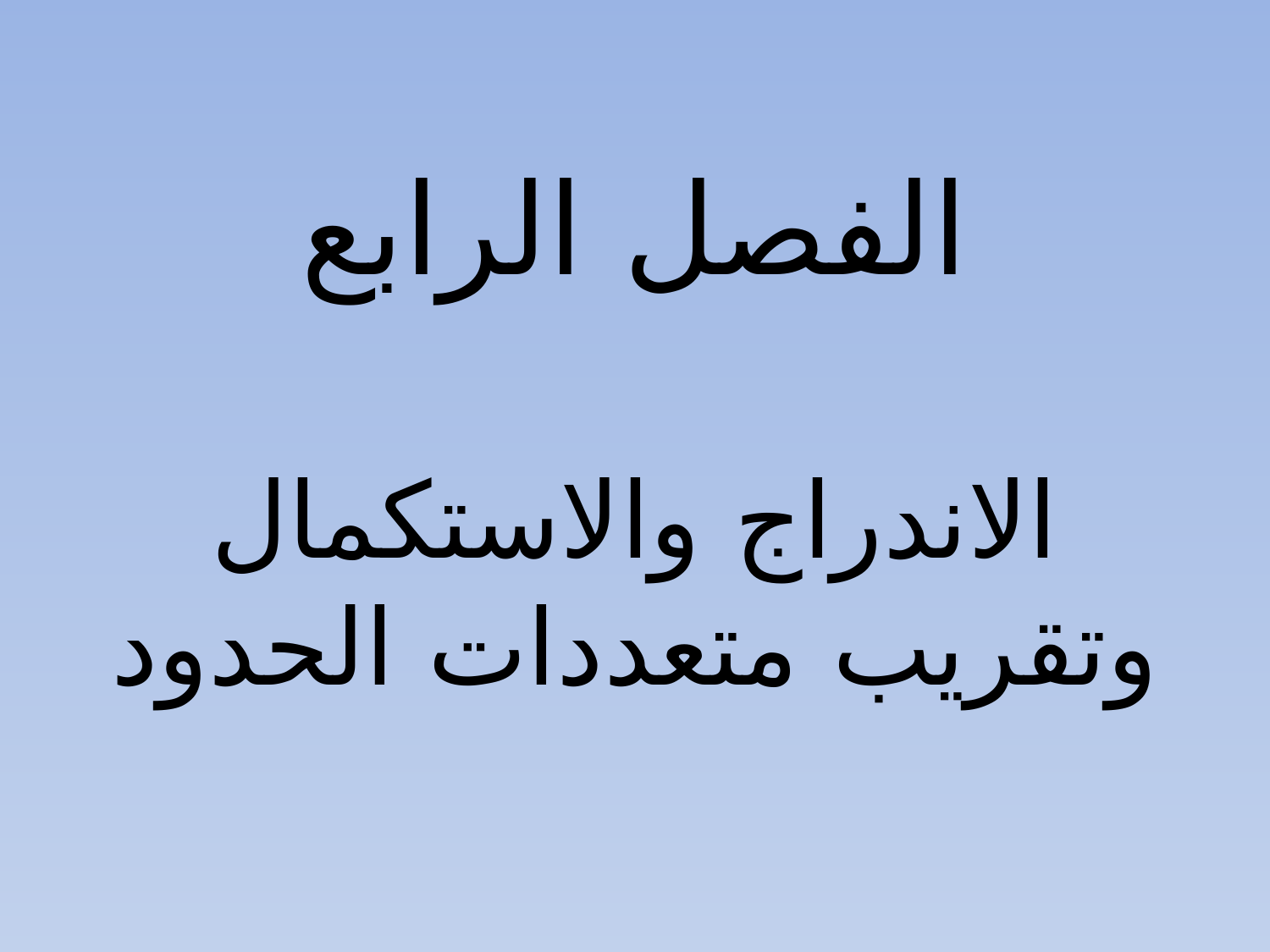

# الفصل الرابع الاندراج والاستكمال وتقريب متعددات الحدود